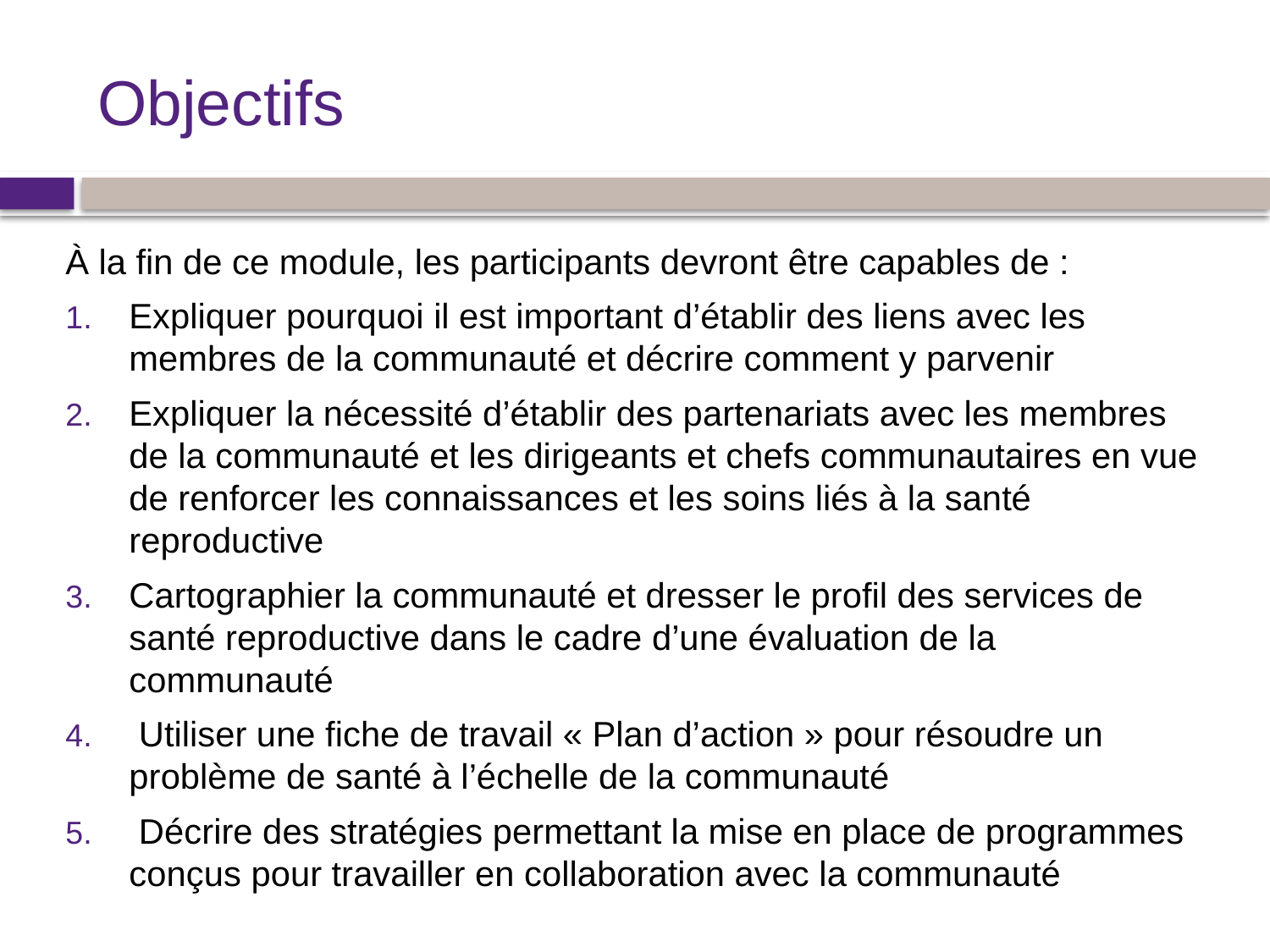

# Objectifs
À la fin de ce module, les participants devront être capables de :
Expliquer pourquoi il est important d’établir des liens avec les membres de la communauté et décrire comment y parvenir
Expliquer la nécessité d’établir des partenariats avec les membres de la communauté et les dirigeants et chefs communautaires en vue de renforcer les connaissances et les soins liés à la santé reproductive
Cartographier la communauté et dresser le profil des services de santé reproductive dans le cadre d’une évaluation de la communauté
 Utiliser une fiche de travail « Plan d’action » pour résoudre un problème de santé à l’échelle de la communauté
 Décrire des stratégies permettant la mise en place de programmes conçus pour travailler en collaboration avec la communauté